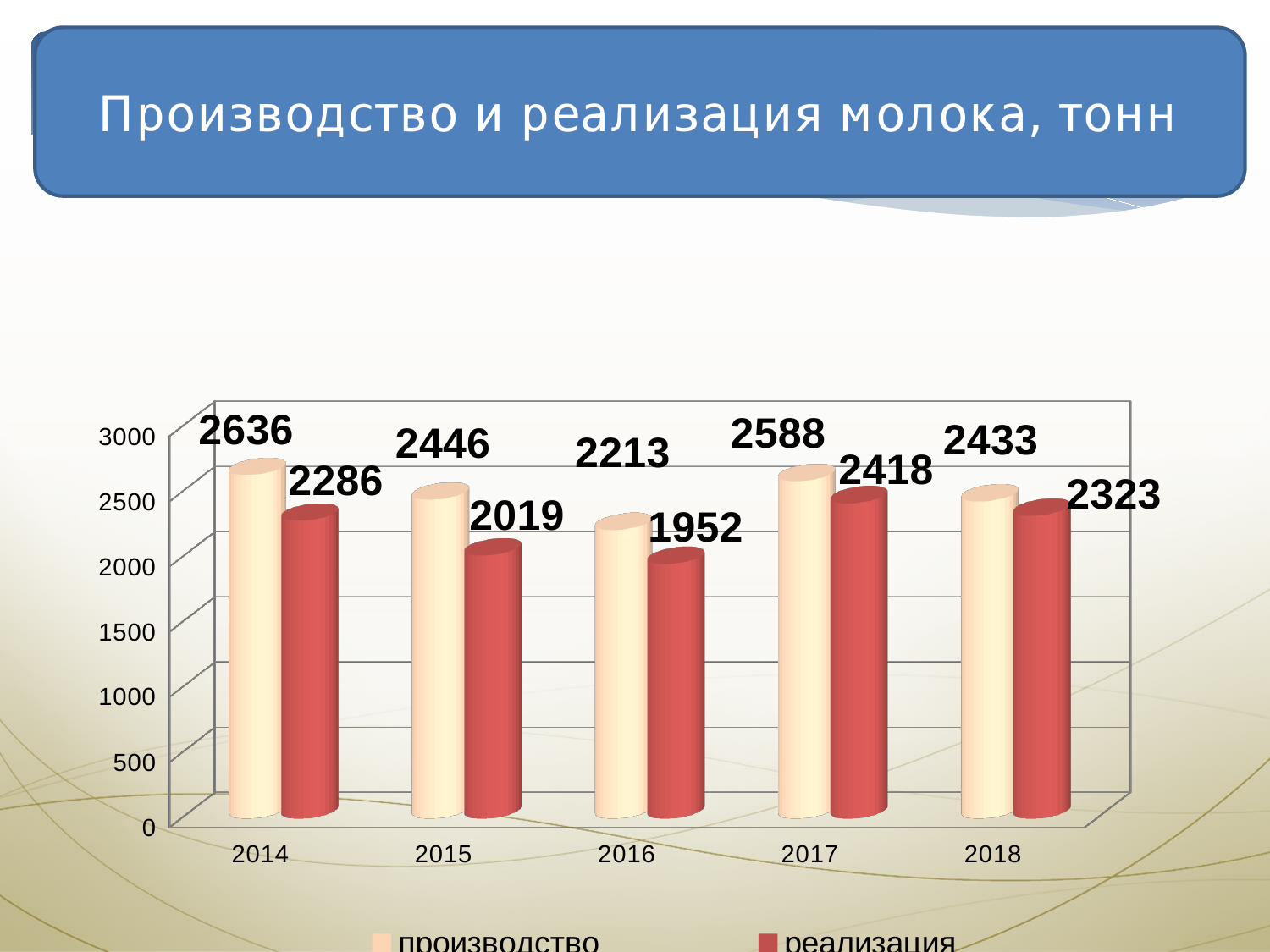

Производство и реализация молока, тонн

[unsupported chart]